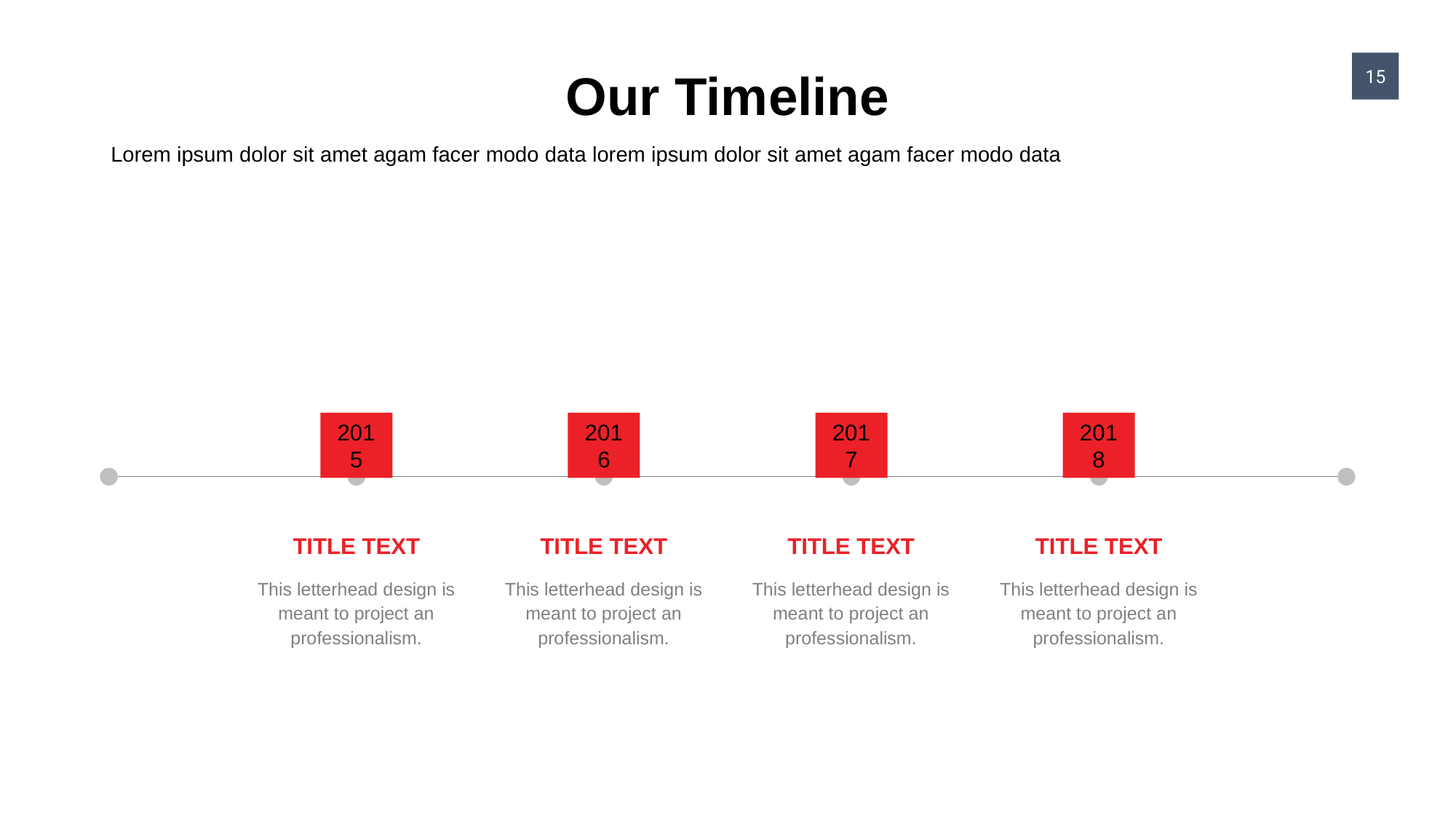

Our Timeline
15
Lorem ipsum dolor sit amet agam facer modo data lorem ipsum dolor sit amet agam facer modo data
2015
2016
2017
2018

TITLE TEXT
TITLE TEXT
TITLE TEXT
TITLE TEXT
This letterhead design is meant to project an professionalism.
This letterhead design is meant to project an professionalism.
This letterhead design is meant to project an professionalism.
This letterhead design is meant to project an professionalism.